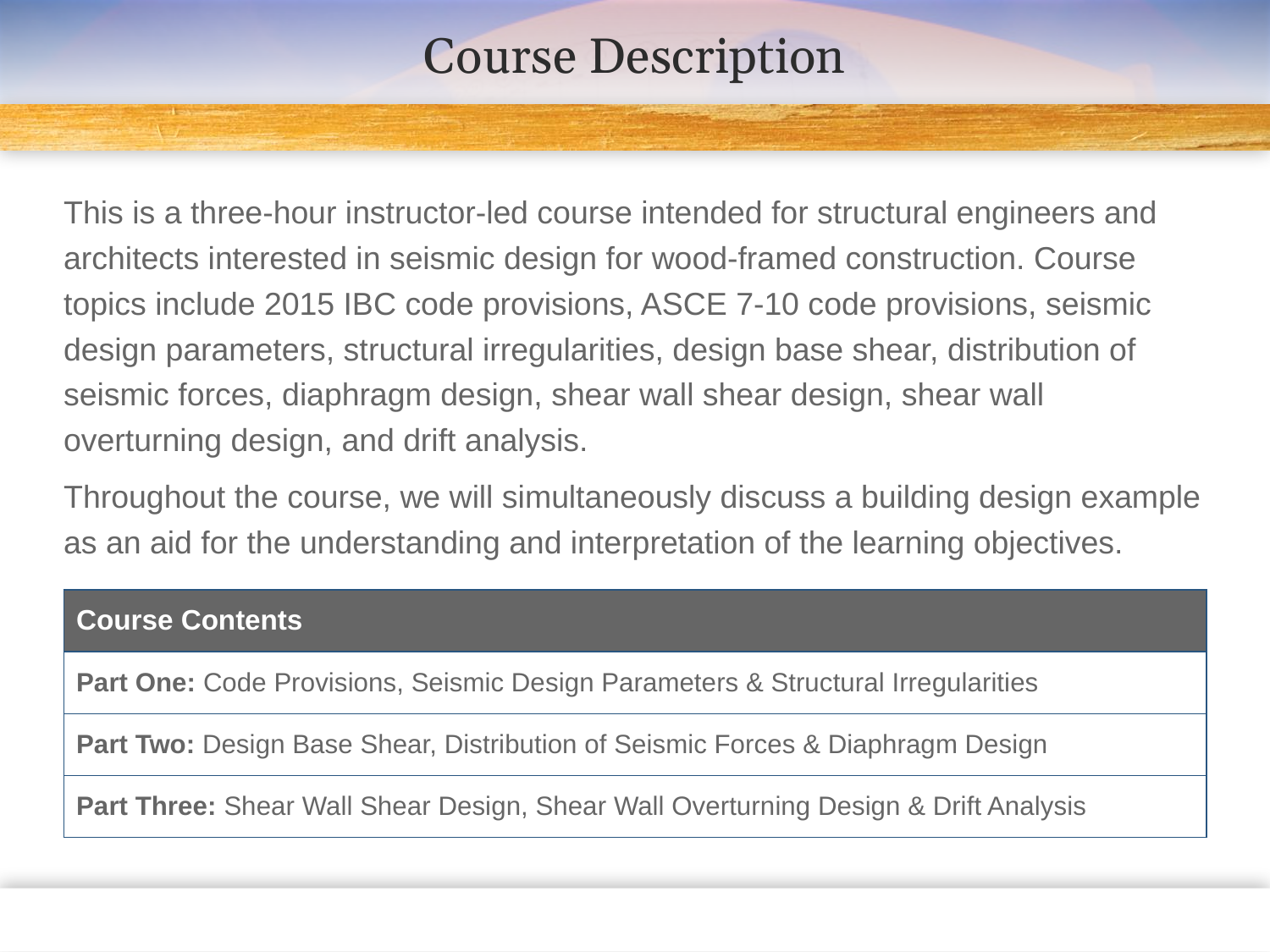

# Course Description
This is a three-hour instructor-led course intended for structural engineers and architects interested in seismic design for wood-framed construction. Course topics include 2015 IBC code provisions, ASCE 7-10 code provisions, seismic design parameters, structural irregularities, design base shear, distribution of seismic forces, diaphragm design, shear wall shear design, shear wall overturning design, and drift analysis.
Throughout the course, we will simultaneously discuss a building design example as an aid for the understanding and interpretation of the learning objectives.
| Course Contents |
| --- |
| Part One: Code Provisions, Seismic Design Parameters & Structural Irregularities |
| Part Two: Design Base Shear, Distribution of Seismic Forces & Diaphragm Design |
| Part Three: Shear Wall Shear Design, Shear Wall Overturning Design & Drift Analysis |